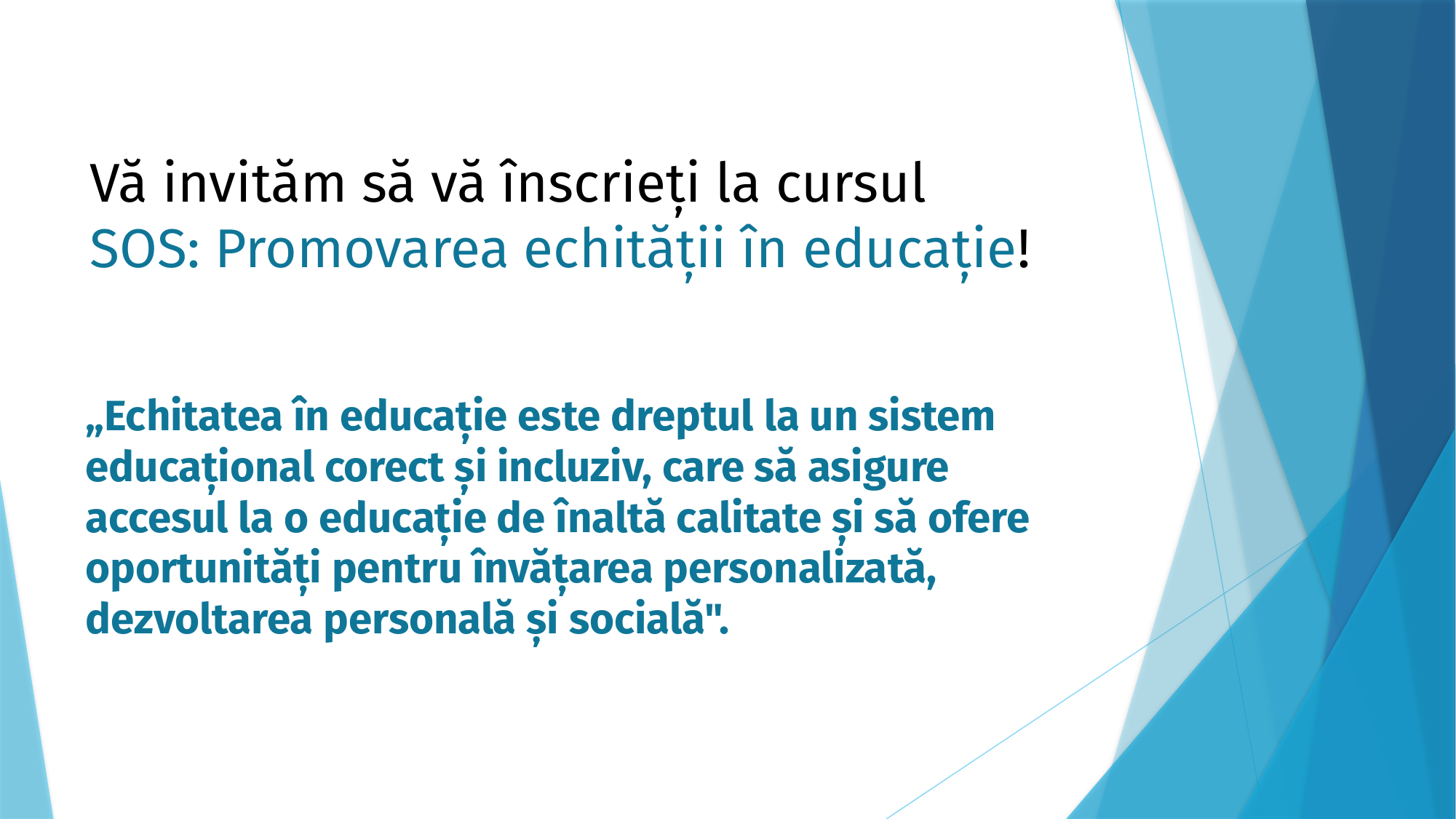

# Vă invităm să vă înscrieți la cursul SOS: Promovarea echității în educație!
„Echitatea în educație este dreptul la un sistem educațional corect și incluziv, care să asigure accesul la o educație de înaltă calitate și să ofere oportunități pentru învățarea personalizată, dezvoltarea personală și socială".